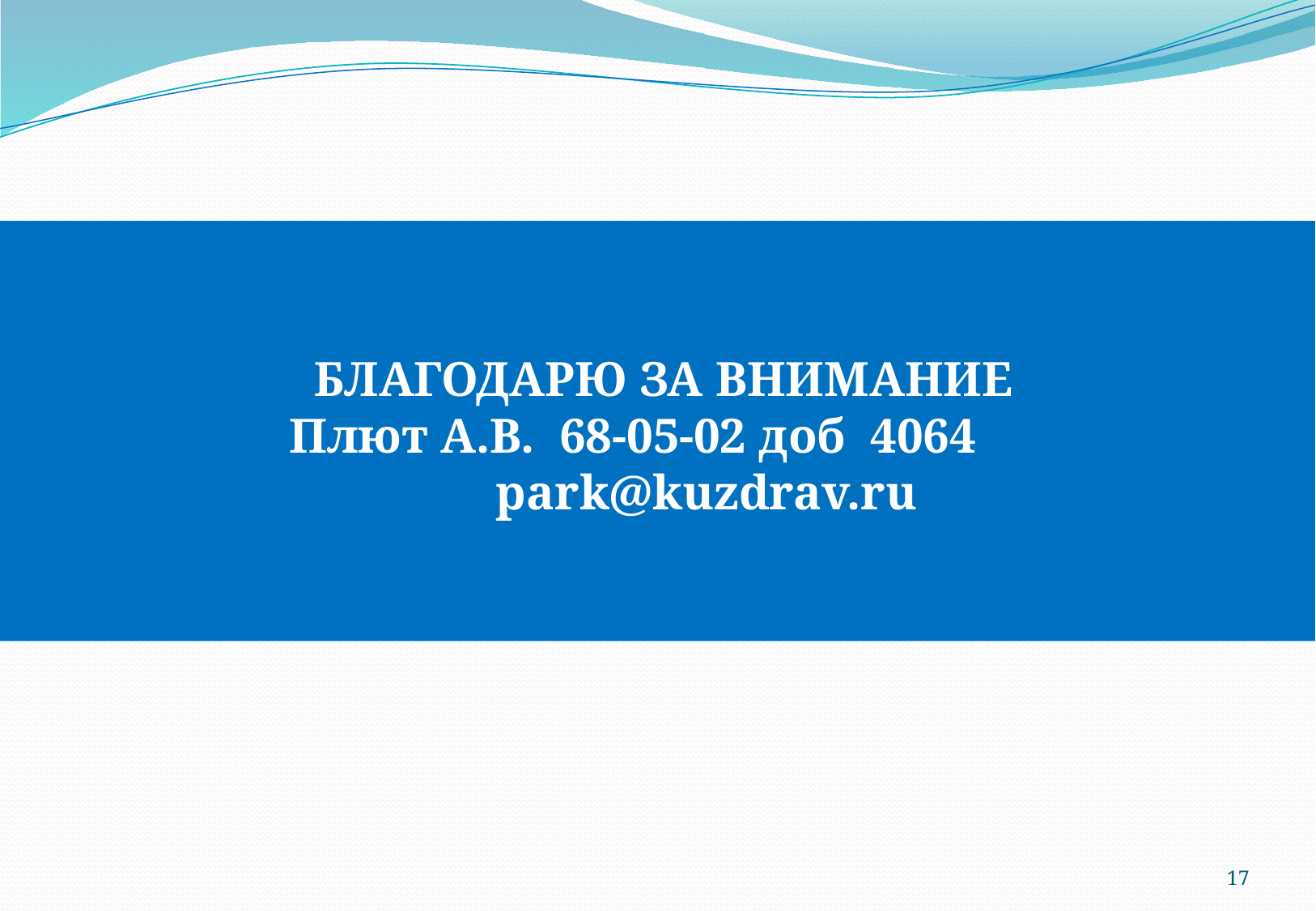

# БЛАГОДАРЮ ЗА ВНИМАНИЕ Плют А.В.  68-05-02 доб  4064 park@kuzdrav.ru
17